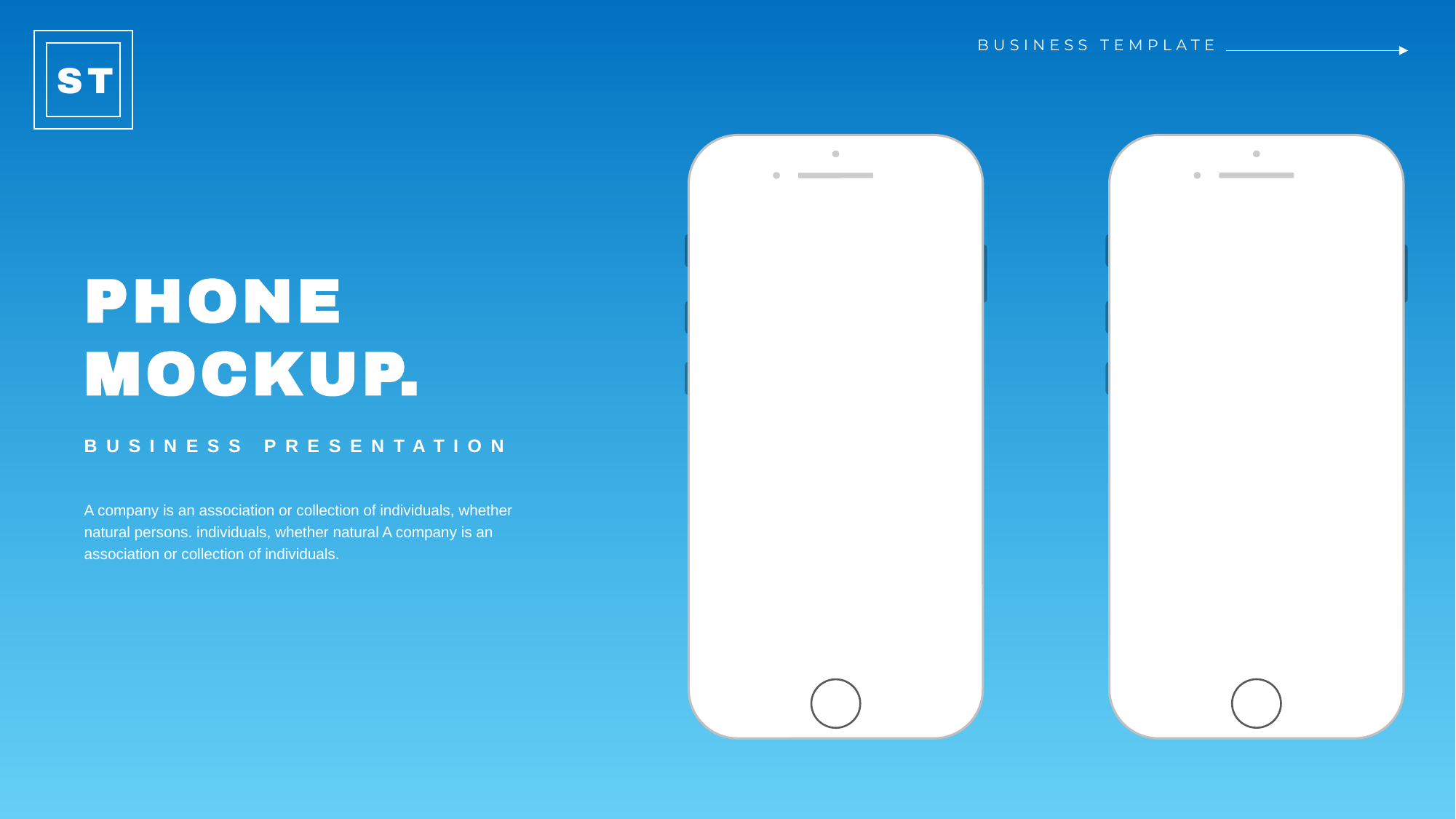

ST
BUSINESS TEMPLATE

PHONE
MOCKUP.
BUSINESS PRESENTATION
A company is an association or collection of individuals, whether natural persons. individuals, whether natural A company is an association or collection of individuals.